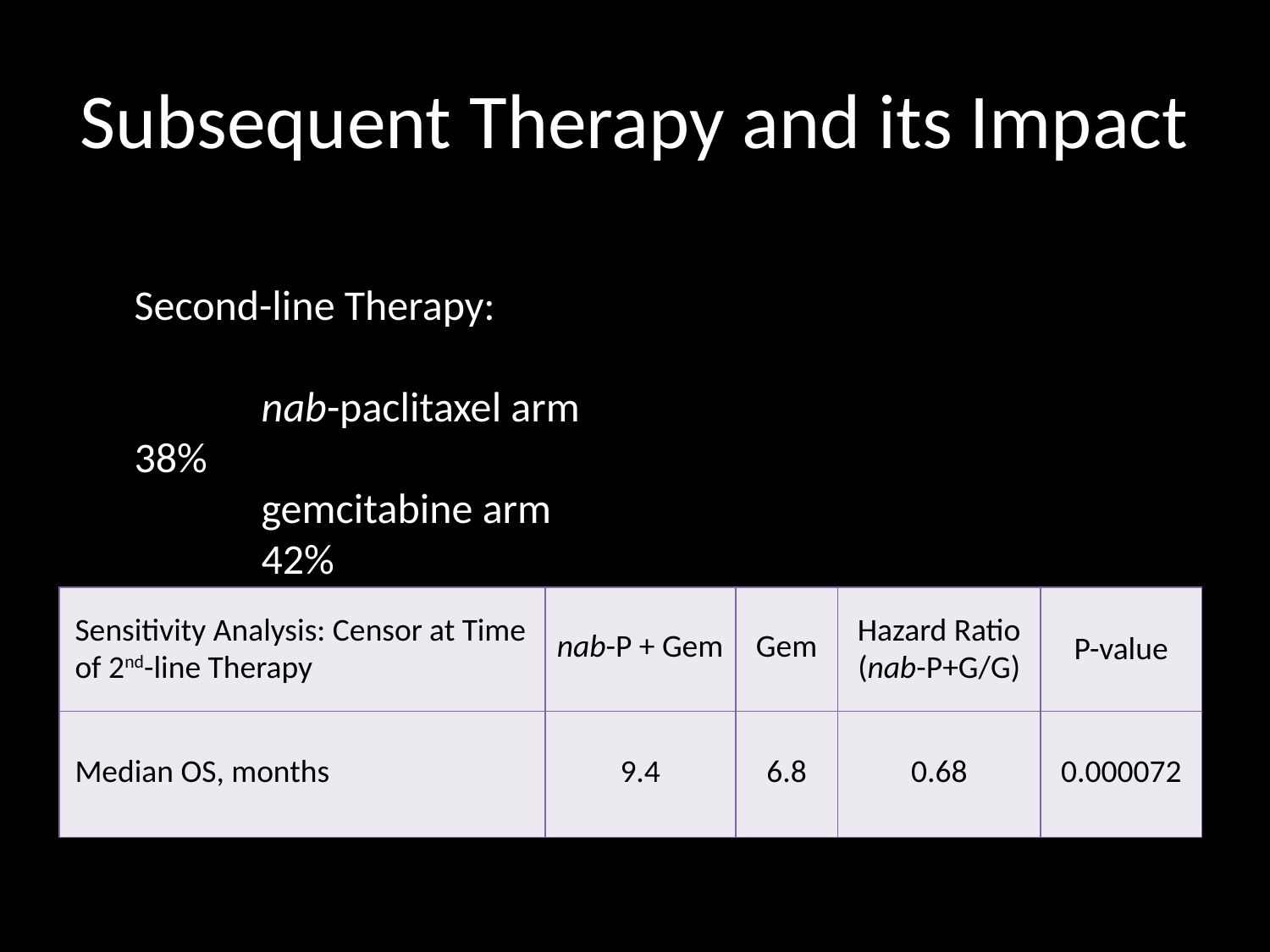

# Subsequent Therapy and its Impact
Second-line Therapy:

	nab-paclitaxel arm			38%
	gemcitabine arm				42%
| Sensitivity Analysis: Censor at Time of 2nd-line Therapy | nab-P + Gem | Gem | Hazard Ratio (nab-P+G/G) | P-value |
| --- | --- | --- | --- | --- |
| Median OS, months | 9.4 | 6.8 | 0.68 | 0.000072 |